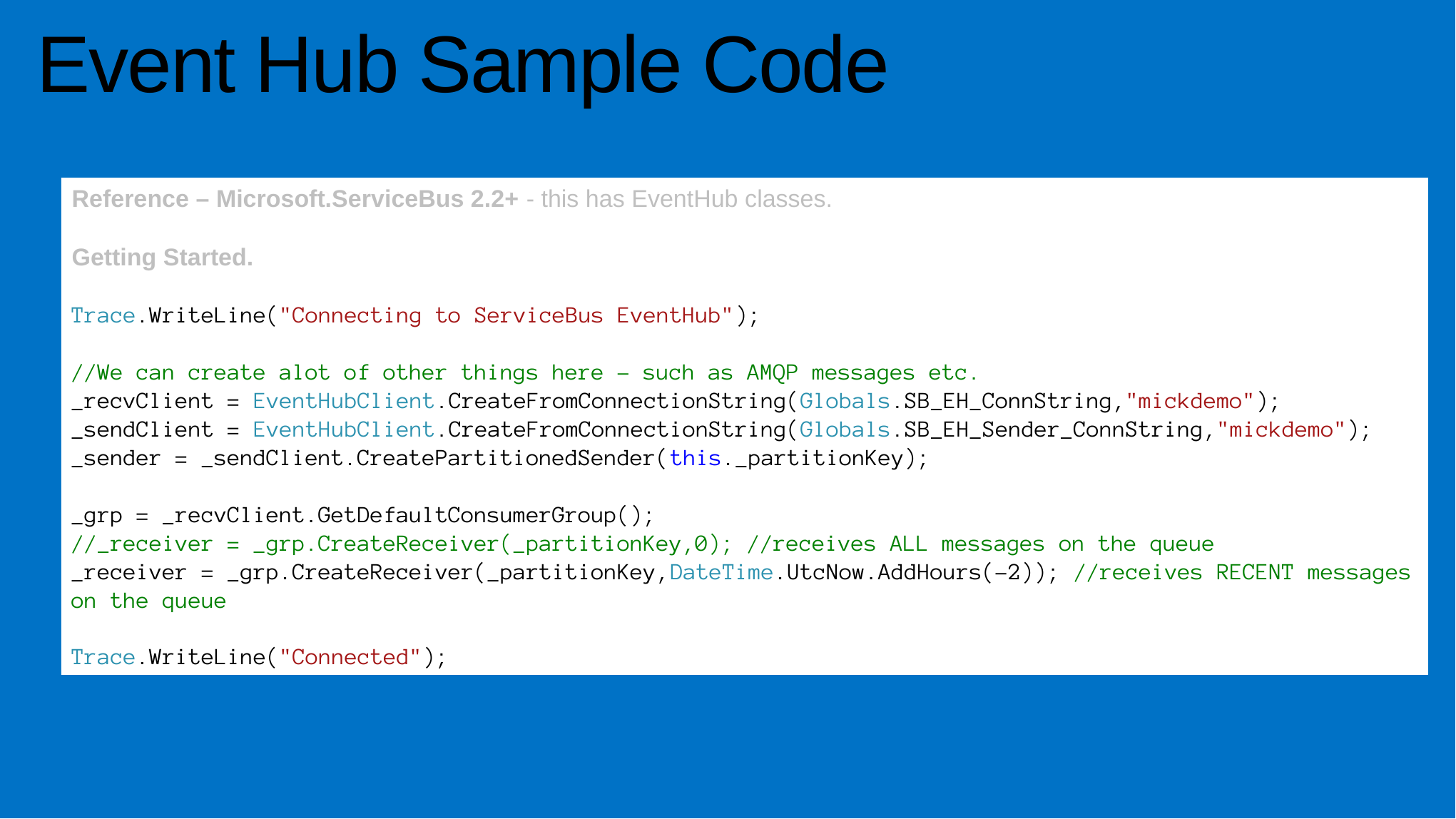

# Event Hub Sample Code
Reference – Microsoft.ServiceBus 2.2+ - this has EventHub classes.
Getting Started.
Trace.WriteLine("Connecting to ServiceBus EventHub");

//We can create alot of other things here - such as AMQP messages etc.
_recvClient = EventHubClient.CreateFromConnectionString(Globals.SB_EH_ConnString,"mickdemo");
_sendClient = EventHubClient.CreateFromConnectionString(Globals.SB_EH_Sender_ConnString,"mickdemo");
_sender = _sendClient.CreatePartitionedSender(this._partitionKey);

_grp = _recvClient.GetDefaultConsumerGroup();
//_receiver = _grp.CreateReceiver(_partitionKey,0); //receives ALL messages on the queue
_receiver = _grp.CreateReceiver(_partitionKey,DateTime.UtcNow.AddHours(-2)); //receives RECENT messages on the queue

Trace.WriteLine("Connected");